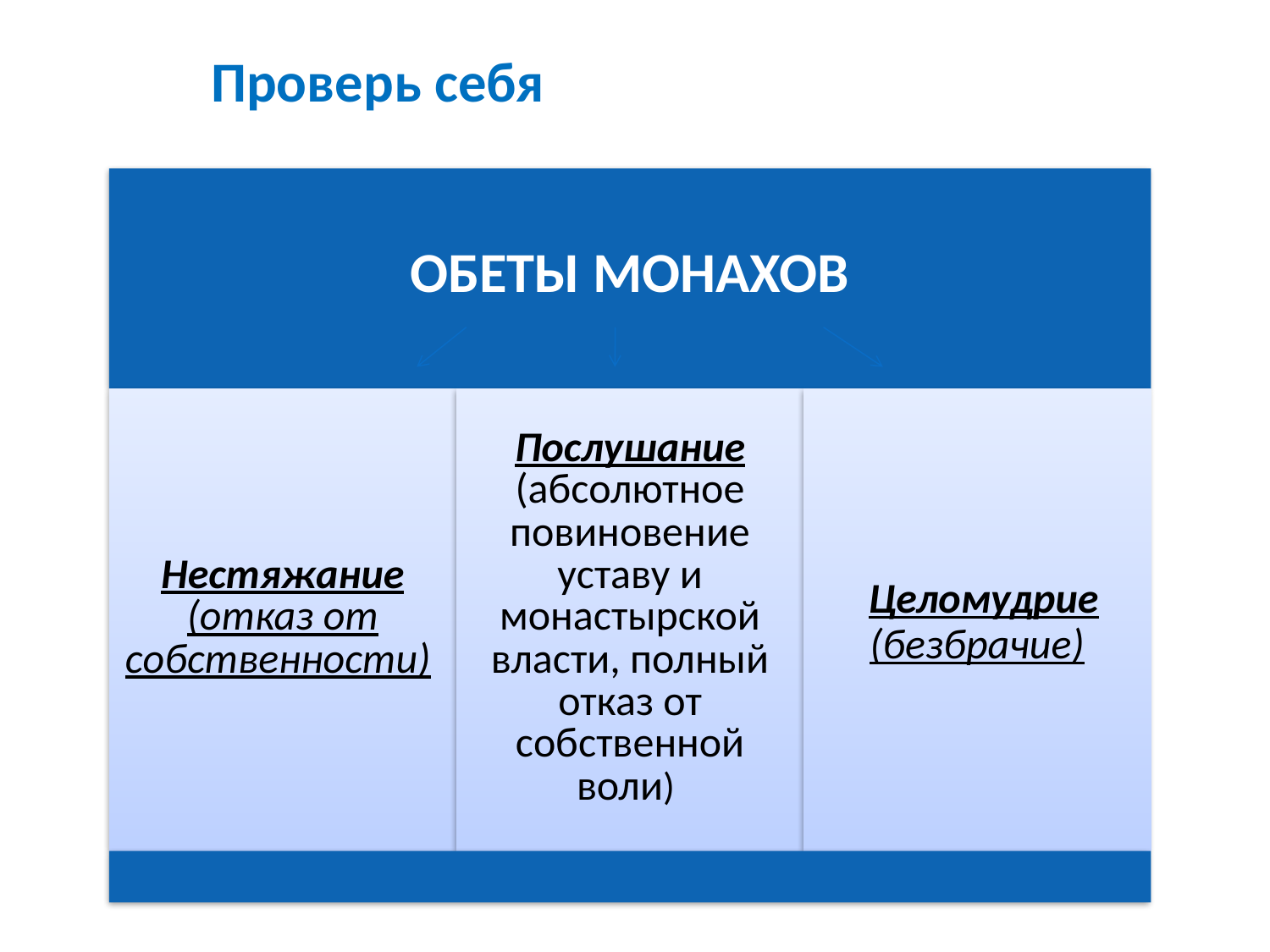

Проверь себя
ОБЕТЫ МОНАХОВ
Нестяжание (отказ от собственности)
Послушание (абсолютное повиновение уставу и монастырской власти, полный отказ от собственной воли)
 Целомудрие (безбрачие)